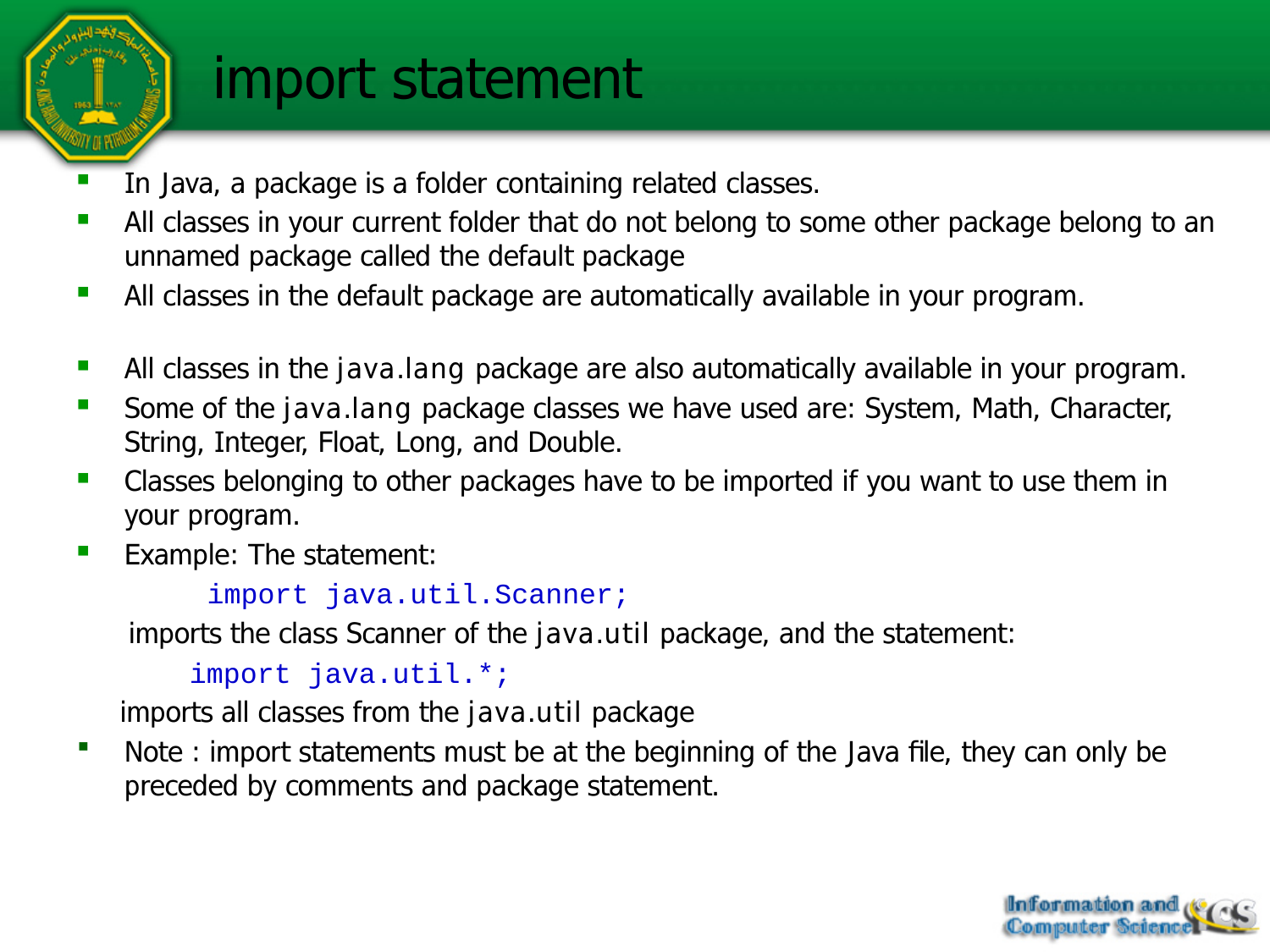

# import statement
In Java, a package is a folder containing related classes.
All classes in your current folder that do not belong to some other package belong to an unnamed package called the default package
All classes in the default package are automatically available in your program.
All classes in the java.lang package are also automatically available in your program.
Some of the java.lang package classes we have used are: System, Math, Character, String, Integer, Float, Long, and Double.
Classes belonging to other packages have to be imported if you want to use them in your program.
Example: The statement:
               import java.util.Scanner;
      imports the class Scanner of the java.util package, and the statement:
             import java.util.*;
     imports all classes from the java.util package
Note : import statements must be at the beginning of the Java file, they can only be preceded by comments and package statement.